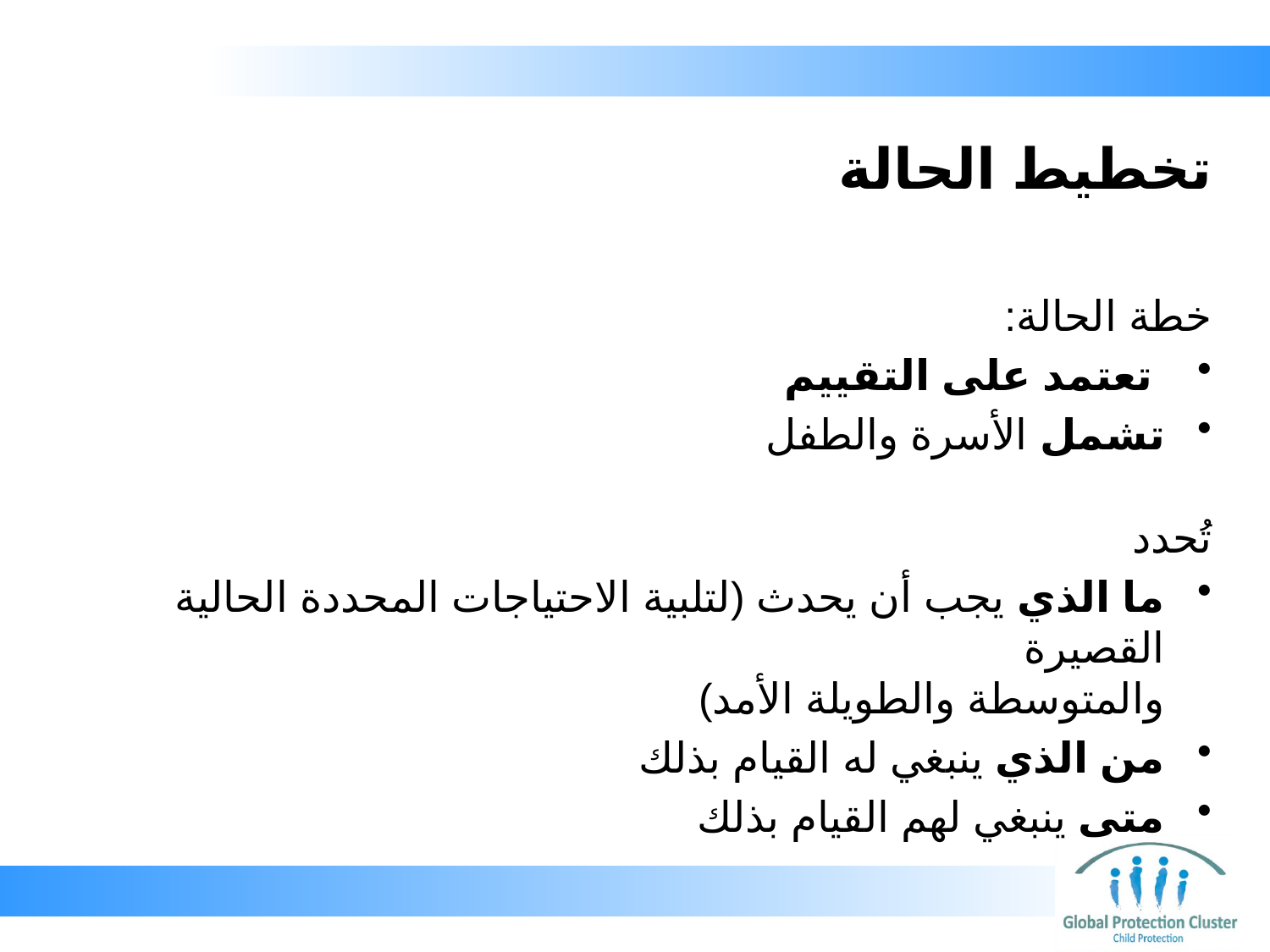

# تخطيط الحالة

خطة الحالة:
 تعتمد على التقييم
تشمل الأسرة والطفل

تُحدد
ما الذي يجب أن يحدث (لتلبية الاحتياجات المحددة الحالية القصيرة
والمتوسطة والطويلة الأمد)
من الذي ينبغي له القيام بذلك
متى ينبغي لهم القيام بذلك